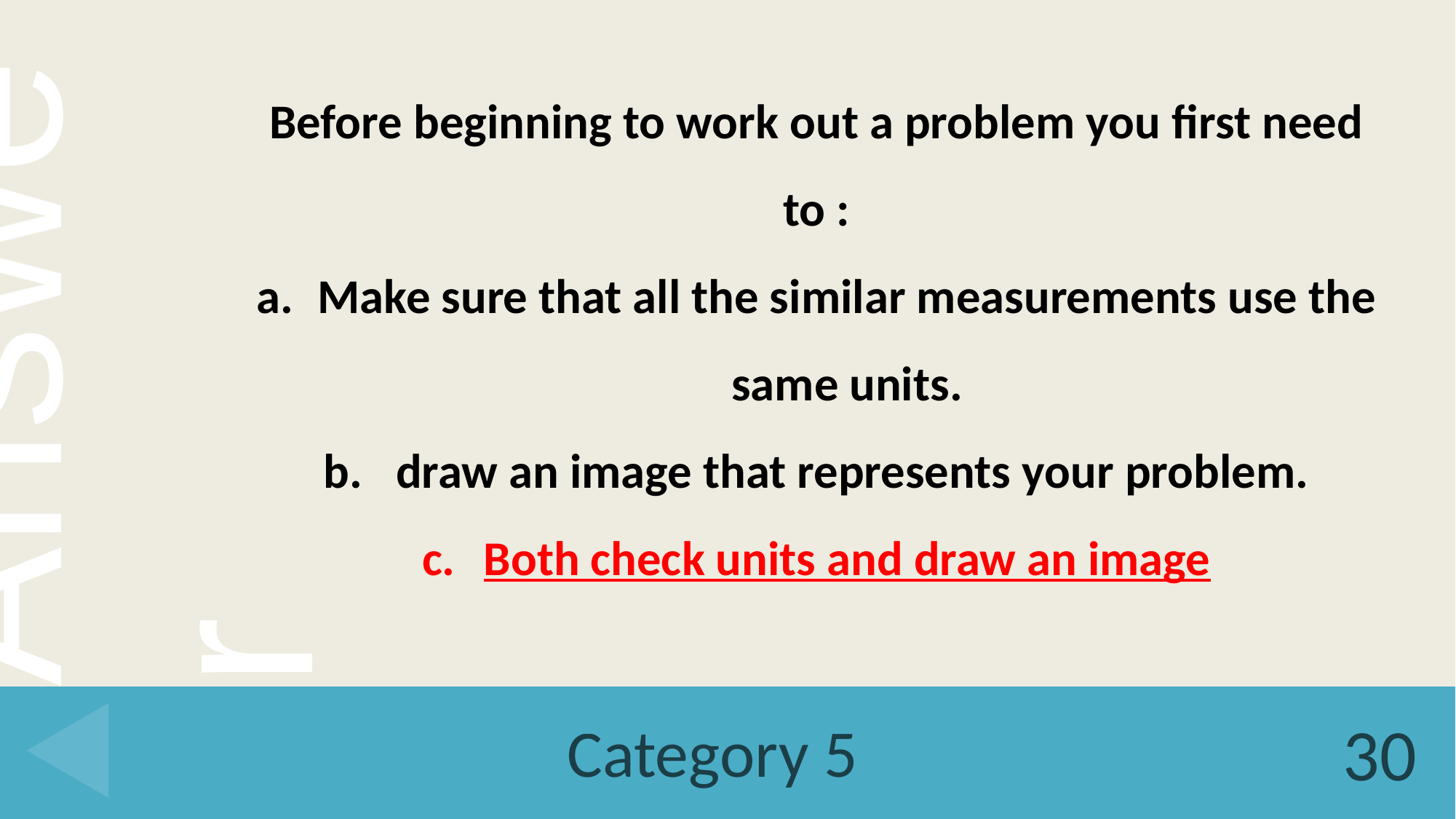

Before beginning to work out a problem you first need to :
Make sure that all the similar measurements use the same units.
 draw an image that represents your problem.
Both check units and draw an image

# Category 5
30